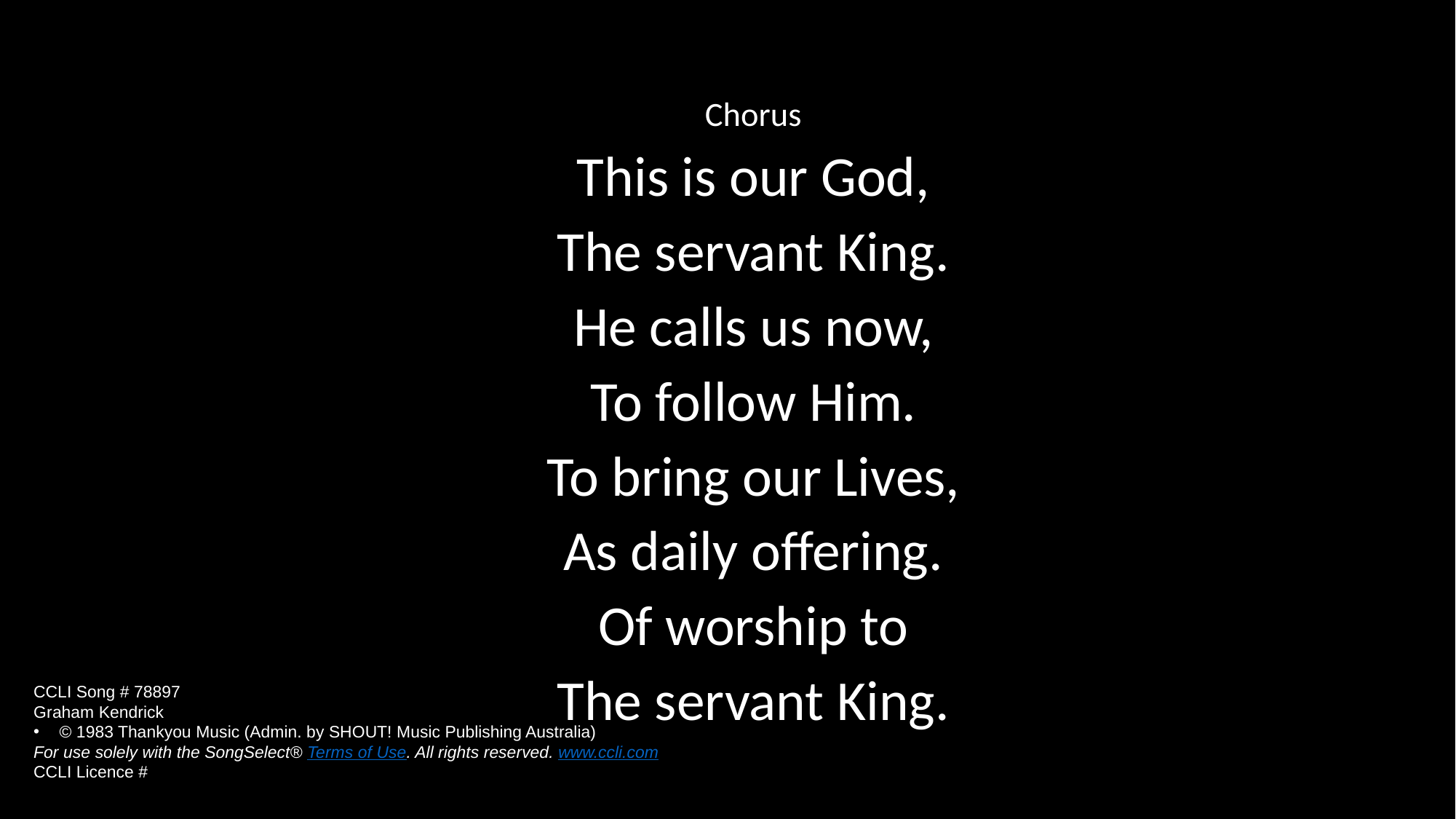

Chorus
This is our God,
The servant King.
He calls us now,
To follow Him.
To bring our Lives,
As daily offering.
Of worship to
The servant King.

CCLI Song # 78897
Graham Kendrick
© 1983 Thankyou Music (Admin. by SHOUT! Music Publishing Australia)
For use solely with the SongSelect® Terms of Use. All rights reserved. www.ccli.com
CCLI Licence #